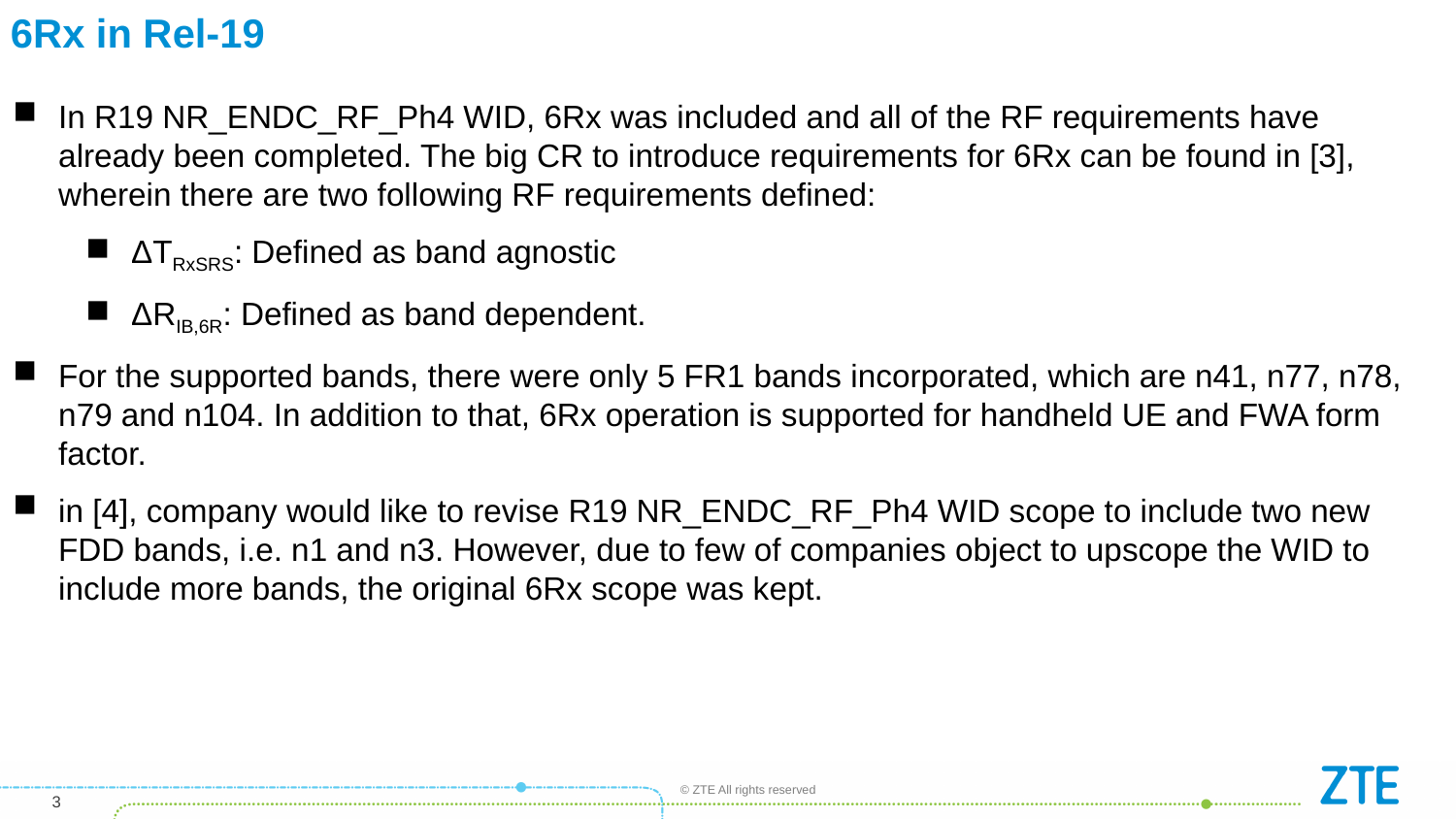

# 6Rx in Rel-19
In R19 NR_ENDC_RF_Ph4 WID, 6Rx was included and all of the RF requirements have already been completed. The big CR to introduce requirements for 6Rx can be found in [3], wherein there are two following RF requirements defined:
ΔTRxSRS: Defined as band agnostic
ΔRIB,6R: Defined as band dependent.
For the supported bands, there were only 5 FR1 bands incorporated, which are n41, n77, n78, n79 and n104. In addition to that, 6Rx operation is supported for handheld UE and FWA form factor.
in [4], company would like to revise R19 NR_ENDC_RF_Ph4 WID scope to include two new FDD bands, i.e. n1 and n3. However, due to few of companies object to upscope the WID to include more bands, the original 6Rx scope was kept.